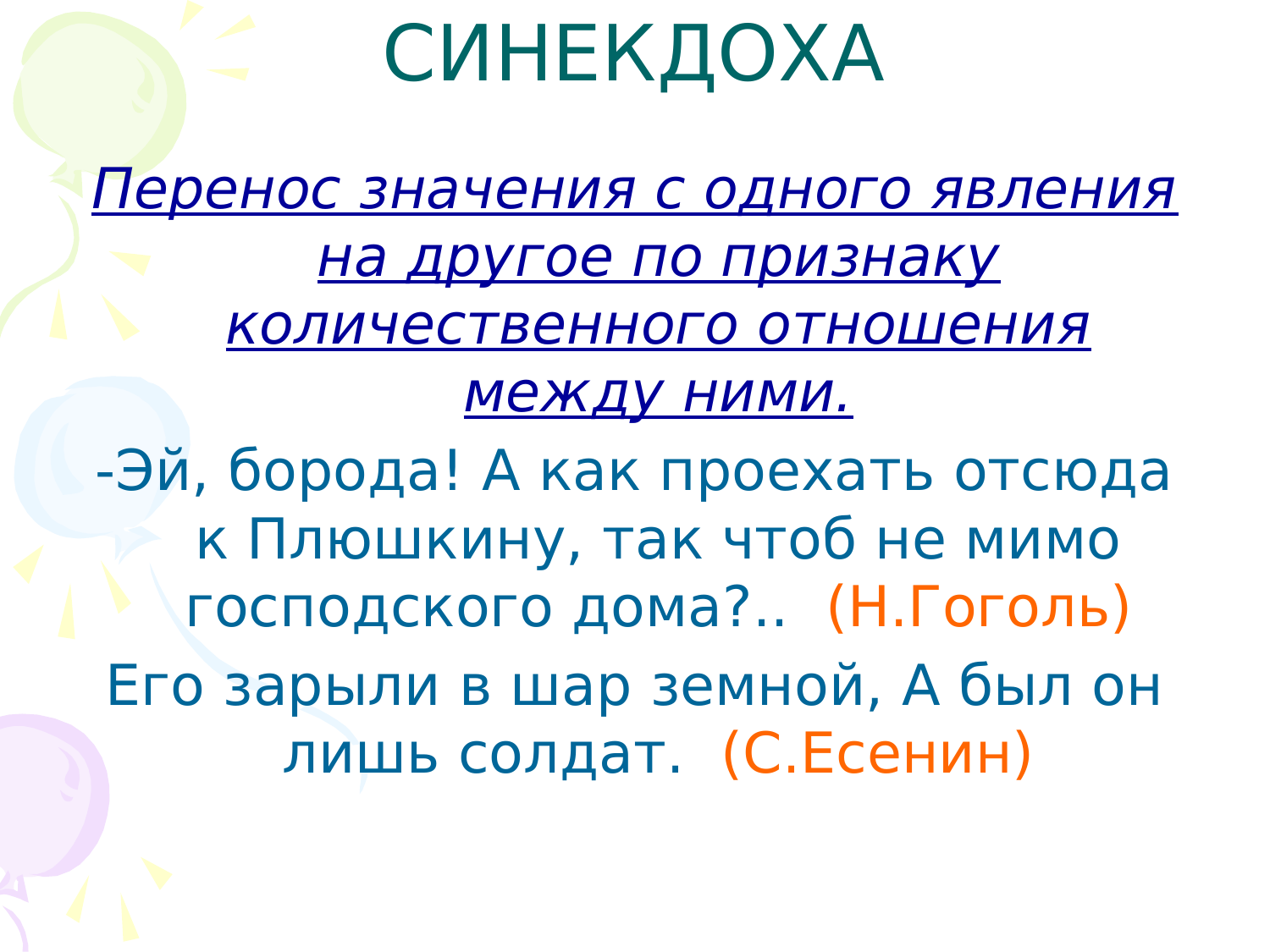

# СИНЕКДОХА
Перенос значения с одного явления на другое по признаку количественного отношения между ними.
-Эй, борода! А как проехать отсюда к Плюшкину, так чтоб не мимо господского дома?..  (Н.Гоголь)
Его зарыли в шар земной, А был он лишь солдат.  (С.Есенин)